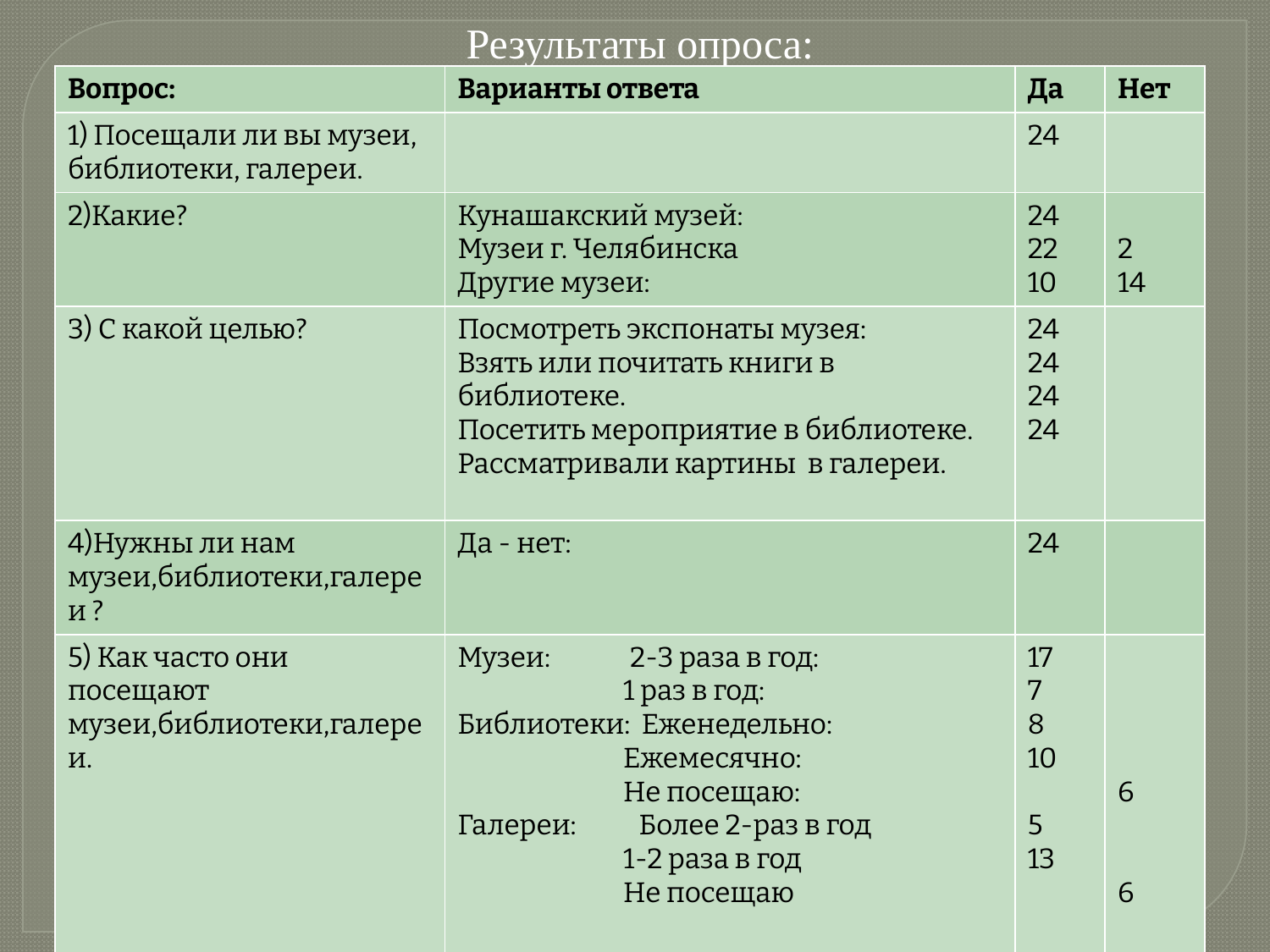

# Результаты опроса:
| Вопрос: | Варианты ответа | Да | Нет |
| --- | --- | --- | --- |
| 1) Посещали ли вы музеи, библиотеки, галереи. |  | 24 |  |
| 2)Какие? | Кунашакский музей: Музеи г. Челябинска Другие музеи: | 24 22 10 | 2 14 |
| 3) С какой целью? | Посмотреть экспонаты музея: Взять или почитать книги в библиотеке. Посетить мероприятие в библиотеке. Рассматривали картины в галереи. | 24 24 24 24 |  |
| 4)Нужны ли нам музеи,библиотеки,галереи ? | Да - нет: | 24 |  |
| 5) Как часто они посещают музеи,библиотеки,галереи. | Музеи: 2-3 раза в год: 1 раз в год: Библиотеки: Еженедельно: Ежемесячно: Не посещаю: Галереи: Более 2-раз в год 1-2 раза в год Не посещаю | 17 7 8 10 5 13 | 6 6 |